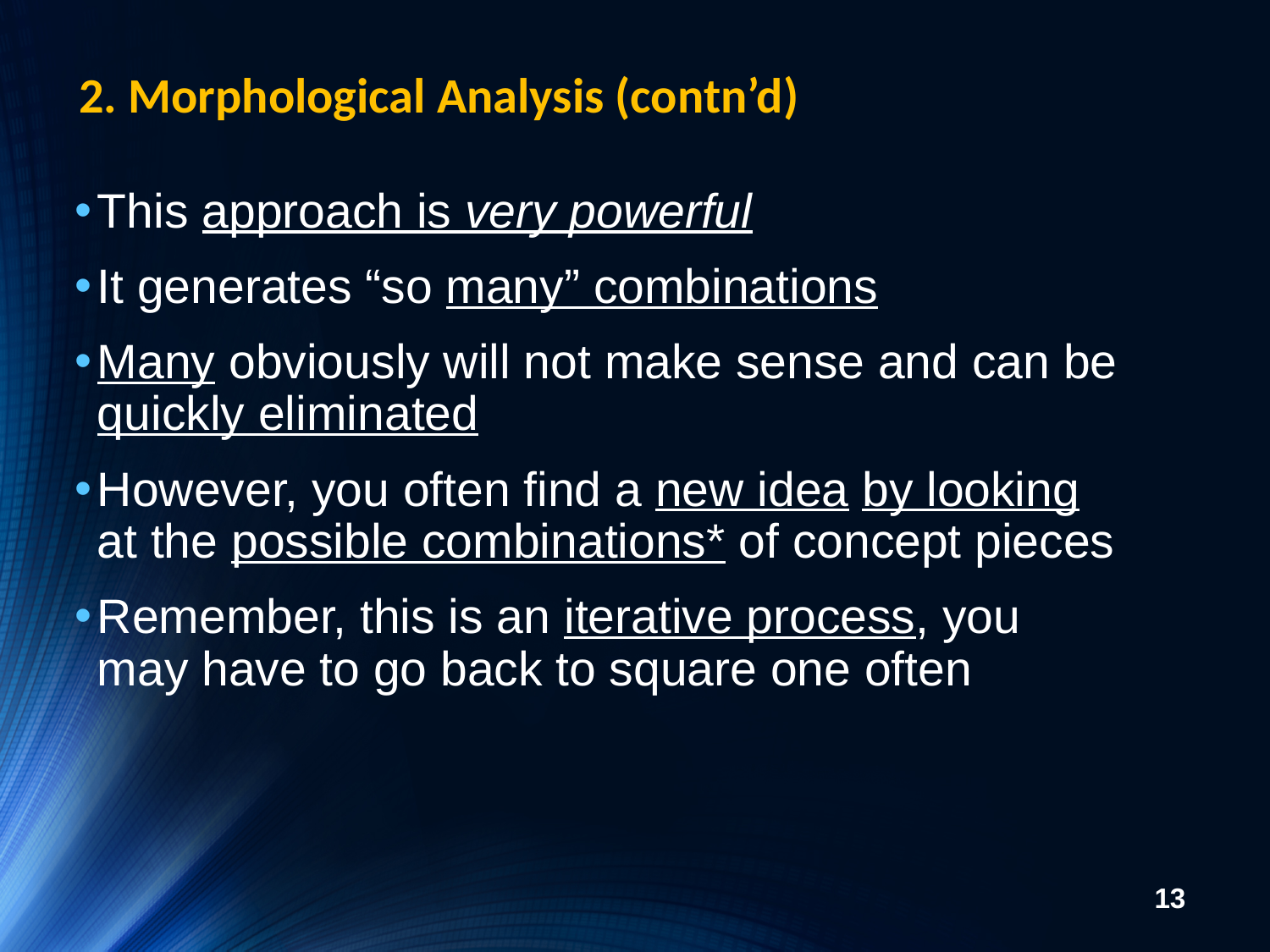

2. Morphological Analysis (contn’d)
This approach is very powerful
It generates “so many” combinations
Many obviously will not make sense and can be quickly eliminated
However, you often find a new idea by looking at the possible combinations* of concept pieces
Remember, this is an iterative process, you may have to go back to square one often
13